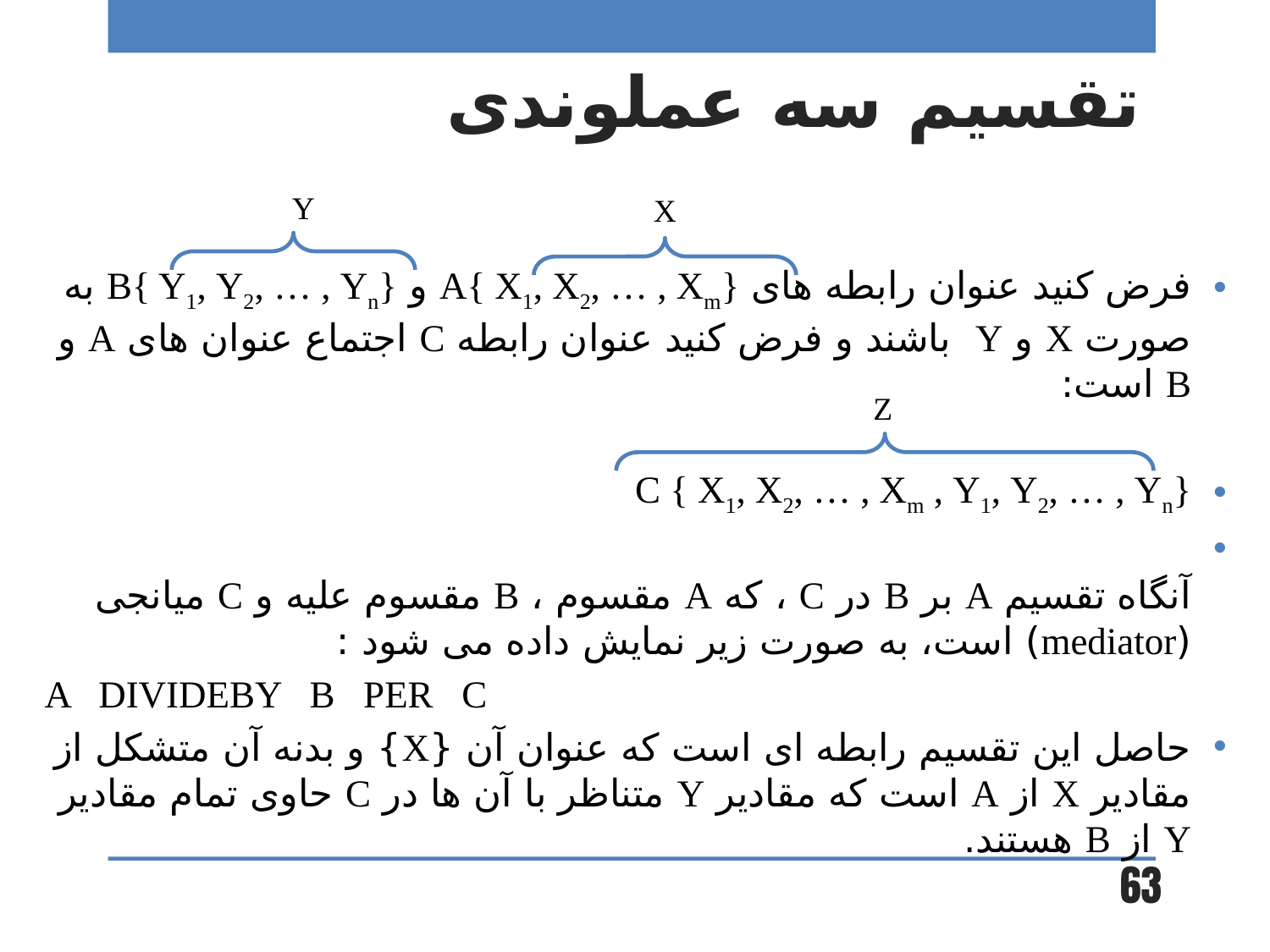

# تقسیم سه عملوندی

Y

X
فرض کنید عنوان رابطه های A{ X1, X2, … , Xm} و B{ Y1, Y2, … , Yn} به صورت X و Y  باشند و فرض کنید عنوان رابطه C اجتماع عنوان های A و B است:

C { X1, X2, … , Xm , Y1, Y2, … , Yn}
آنگاه تقسیم A بر B در C ، که A مقسوم ، B مقسوم علیه و C میانجی (mediator) است، به صورت زیر نمایش داده می شود :
A   DIVIDEBY   B   PER   C
حاصل این تقسیم رابطه ای است که عنوان آن {X} و بدنه آن متشکل از مقادیر X از A است که مقادیر Y متناظر با آن ها در C حاوی تمام مقادیر Y از B هستند.
Z
63